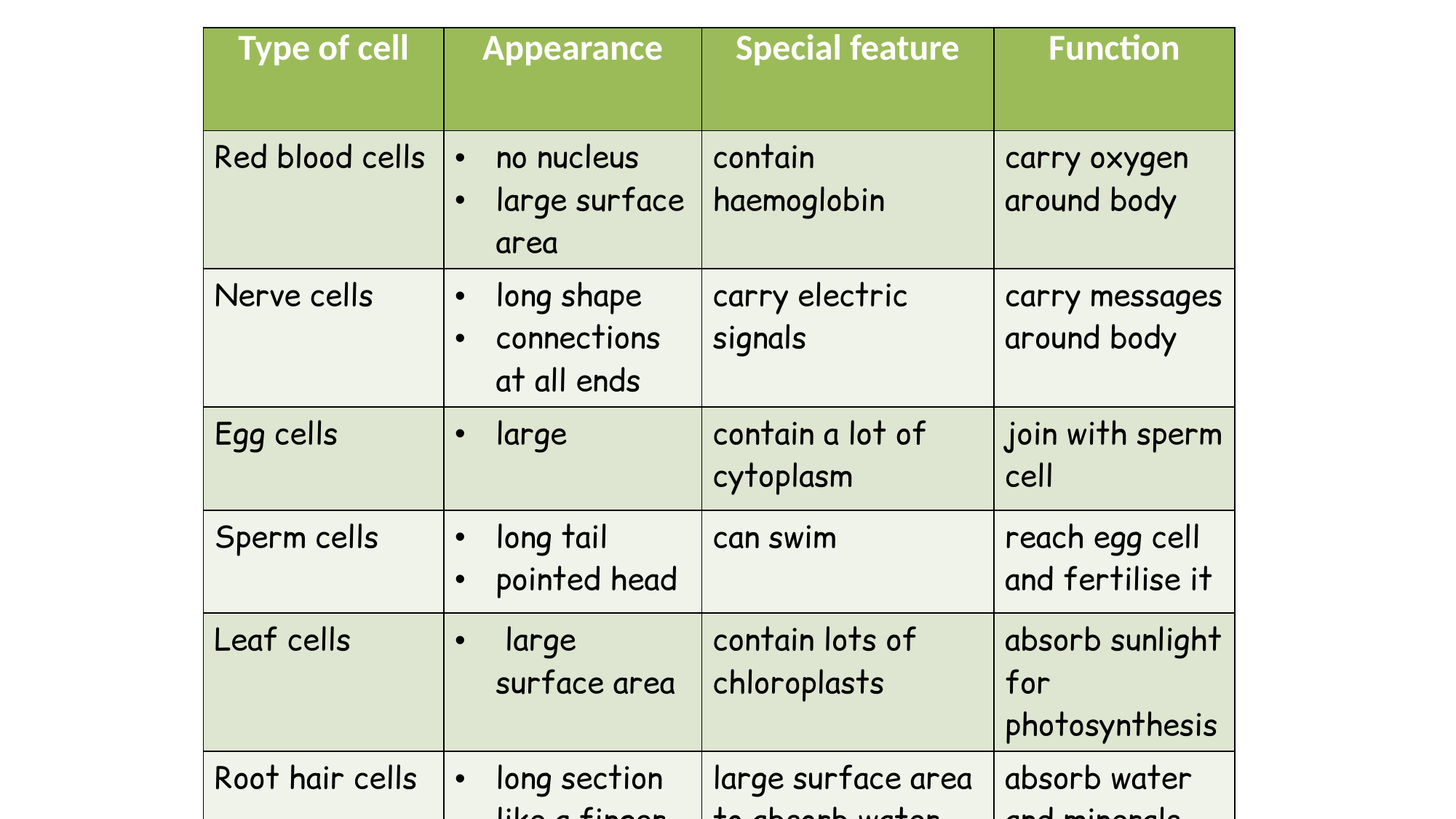

| Type of cell | Appearance | Special feature | Function |
| --- | --- | --- | --- |
| Red blood cells | no nucleus large surface area | contain haemoglobin | carry oxygen around body |
| Nerve cells | long shape connections at all ends | carry electric signals | carry messages around body |
| Egg cells | large | contain a lot of cytoplasm | join with sperm cell |
| Sperm cells | long tail pointed head | can swim | reach egg cell and fertilise it |
| Leaf cells | large surface area | contain lots of chloroplasts | absorb sunlight for photosynthesis |
| Root hair cells | long section like a finger | large surface area to absorb water | absorb water and minerals |